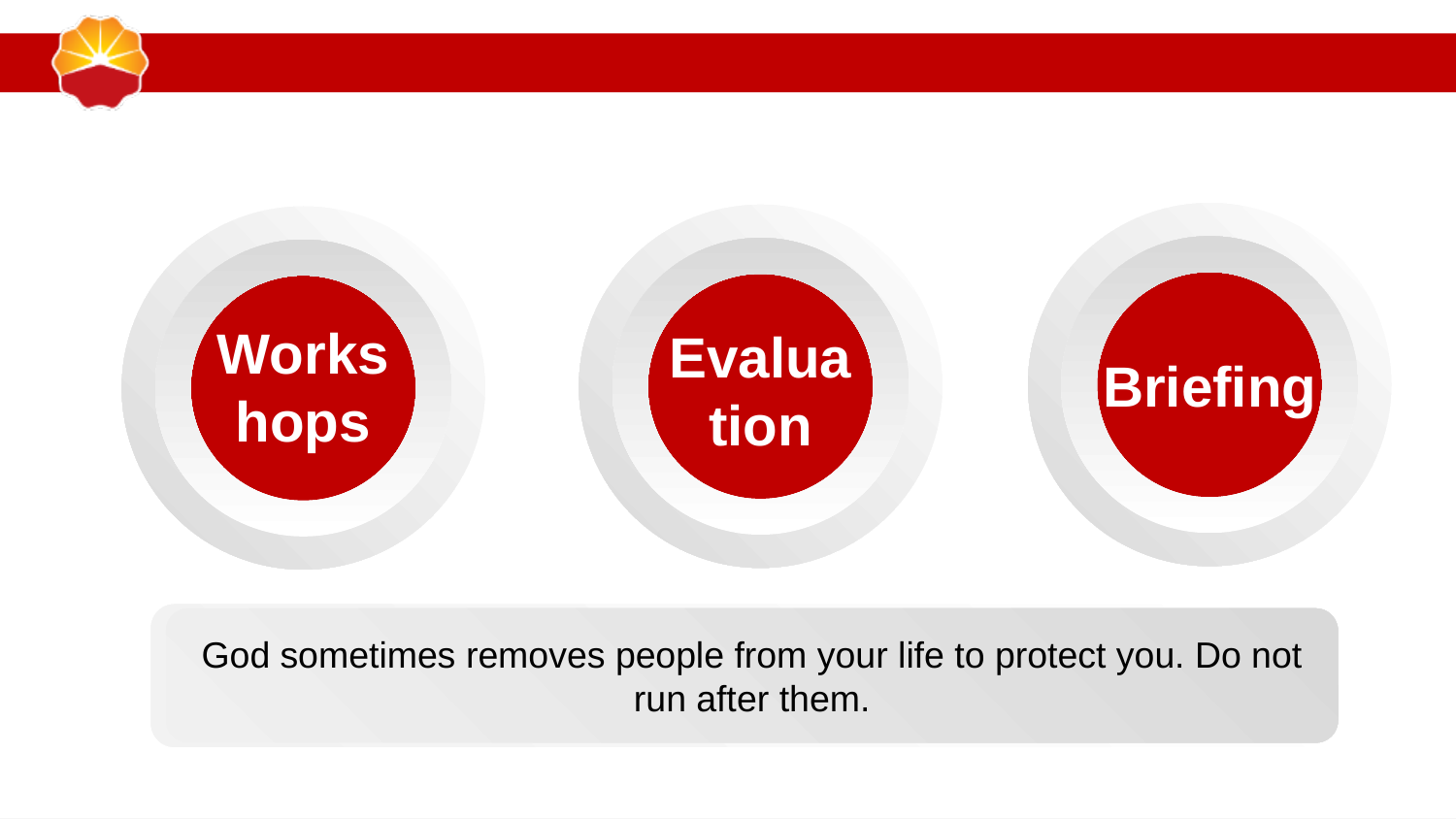

#

Briefing

Evaluation

Workshops

God sometimes removes people from your life to protect you. Do not run after them.